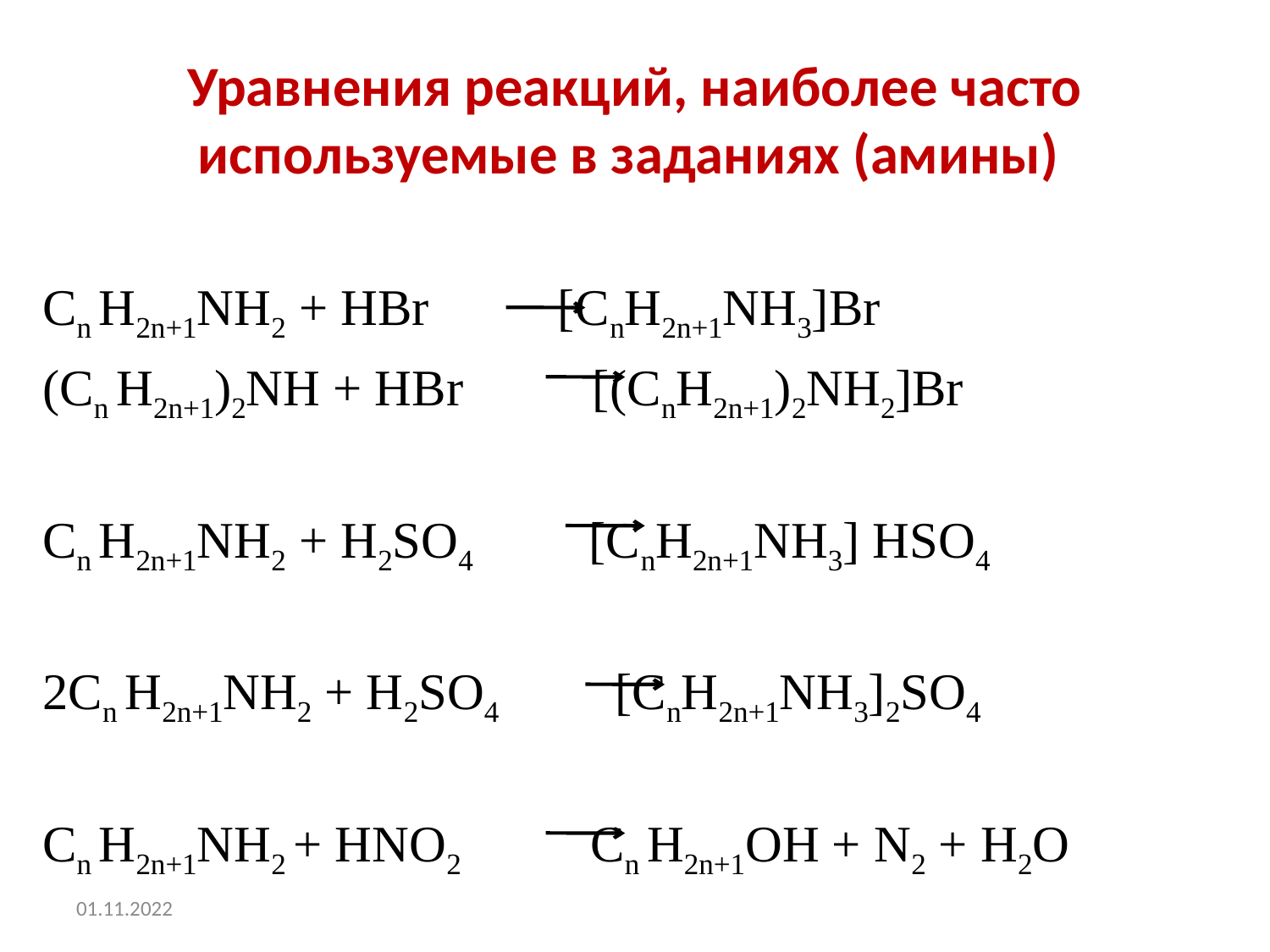

# Уравнения реакций, наиболее часто используемые в заданиях (амины)
Сn H2n+1NH2 + HBr          [СnH2n+1NH3]Br
(Сn H2n+1)2NH + HBr          [(СnH2n+1)2NH2]Br

Сn H2n+1NH2 + H2SO4         [СnH2n+1NH3] HSO4

2Сn H2n+1NH2 + H2SO4         [СnH2n+1NH3]2SO4

Сn H2n+1NH2 + HNO2          Сn H2n+1OH + N2 + H2O

01.11.2022